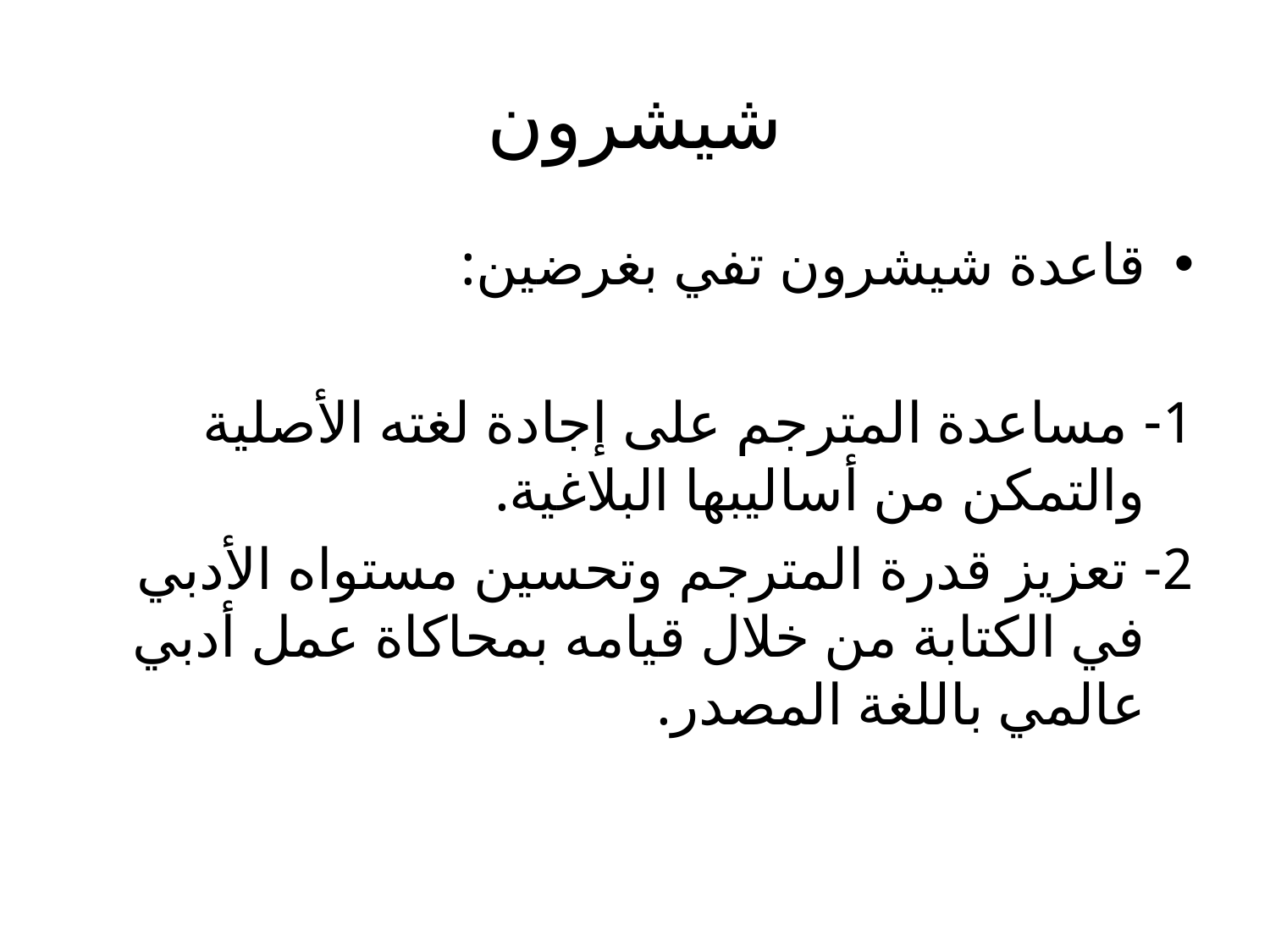

# شيشرون
قاعدة شيشرون تفي بغرضين:

1- مساعدة المترجم على إجادة لغته الأصلية والتمكن من أساليبها البلاغية.
2- تعزيز قدرة المترجم وتحسين مستواه الأدبي في الكتابة من خلال قيامه بمحاكاة عمل أدبي عالمي باللغة المصدر.